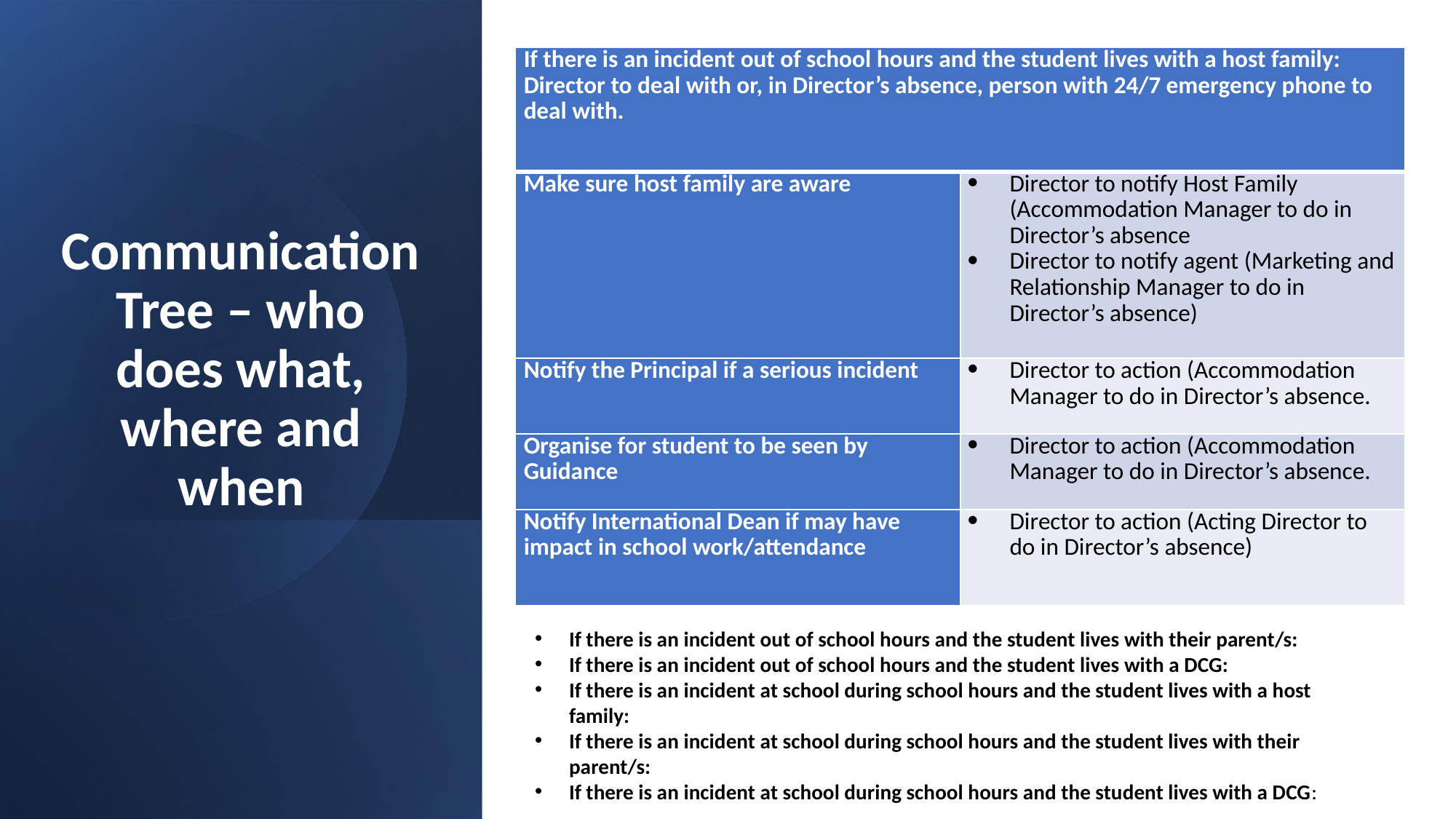

| If there is an incident out of school hours and the student lives with a host family: Director to deal with or, in Director’s absence, person with 24/7 emergency phone to deal with. |  |
| --- | --- |
| Make sure host family are aware | Director to notify Host Family (Accommodation Manager to do in Director’s absence Director to notify agent (Marketing and Relationship Manager to do in Director’s absence) |
| Notify the Principal if a serious incident | Director to action (Accommodation Manager to do in Director’s absence. |
| Organise for student to be seen by Guidance | Director to action (Accommodation Manager to do in Director’s absence. |
| Notify International Dean if may have impact in school work/attendance | Director to action (Acting Director to do in Director’s absence) |

If there is an incident out of school hours and the student lives with their parent/s:
If there is an incident out of school hours and the student lives with a DCG:
If there is an incident at school during school hours and the student lives with a host family:
If there is an incident at school during school hours and the student lives with their parent/s:
If there is an incident at school during school hours and the student lives with a DCG:
# Communication Tree – who does what, where and when